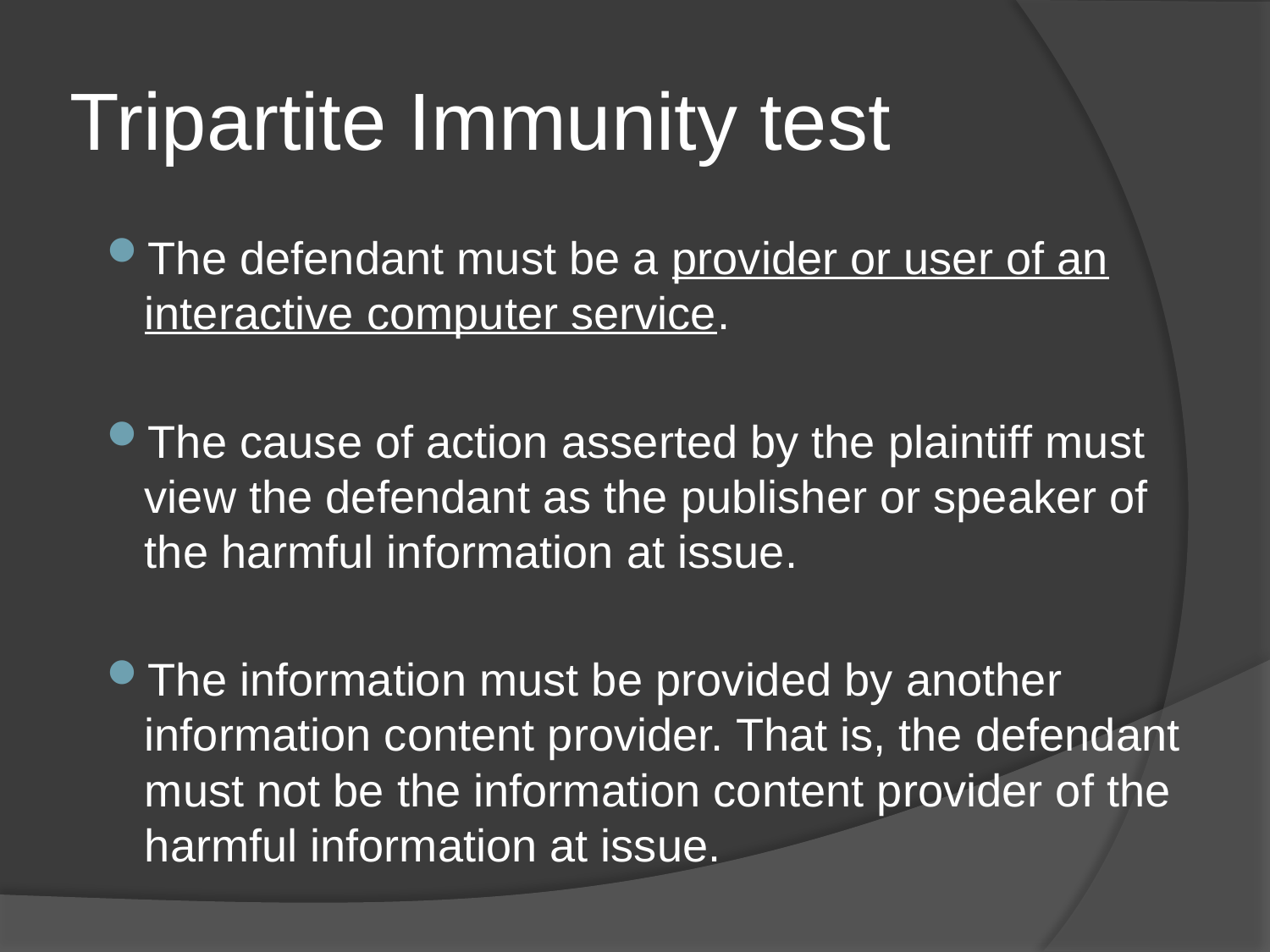

# Tripartite Immunity test
The defendant must be a provider or user of an interactive computer service.

The cause of action asserted by the plaintiff must view the defendant as the publisher or speaker of the harmful information at issue.

The information must be provided by another information content provider. That is, the defendant must not be the information content provider of the harmful information at issue.